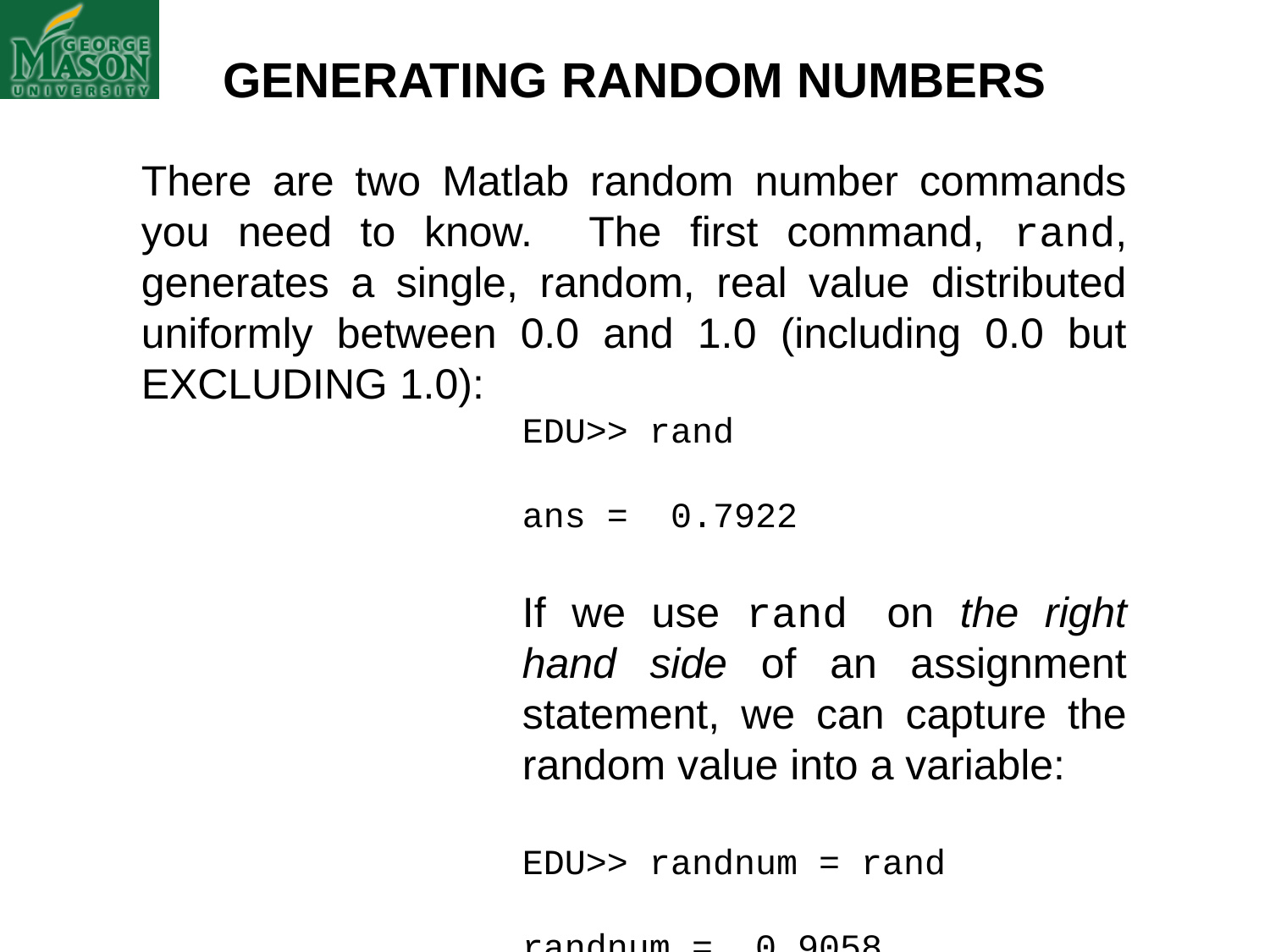

GENERATING RANDOM NUMBERS
There are two Matlab random number commands you need to know.  The first command, rand, generates a single, random, real value distributed uniformly between 0.0 and 1.0 (including 0.0 but EXCLUDING 1.0):
EDU>> rand

ans =  0.7922

If we use rand on the right hand side of an assignment statement, we can capture the random value into a variable:

EDU>> randnum = rand

randnum =  0.9058